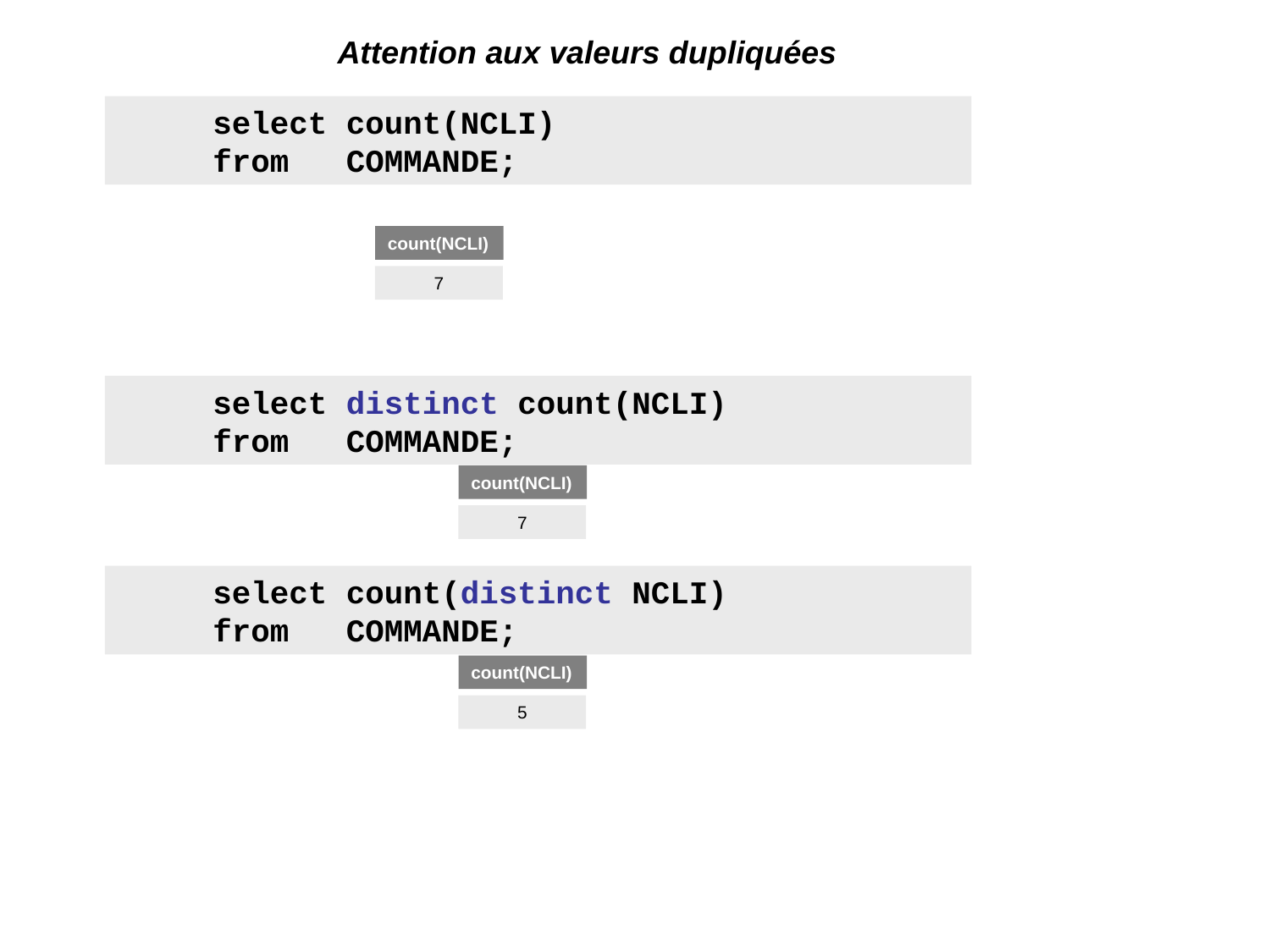

Attention aux valeurs dupliquées
     select count(NCLI)
     from   COMMANDE;
count(NCLI)
7
     select distinct count(NCLI)
     from   COMMANDE;
count(NCLI)
7
     select count(distinct NCLI)
     from   COMMANDE;
count(NCLI)
5